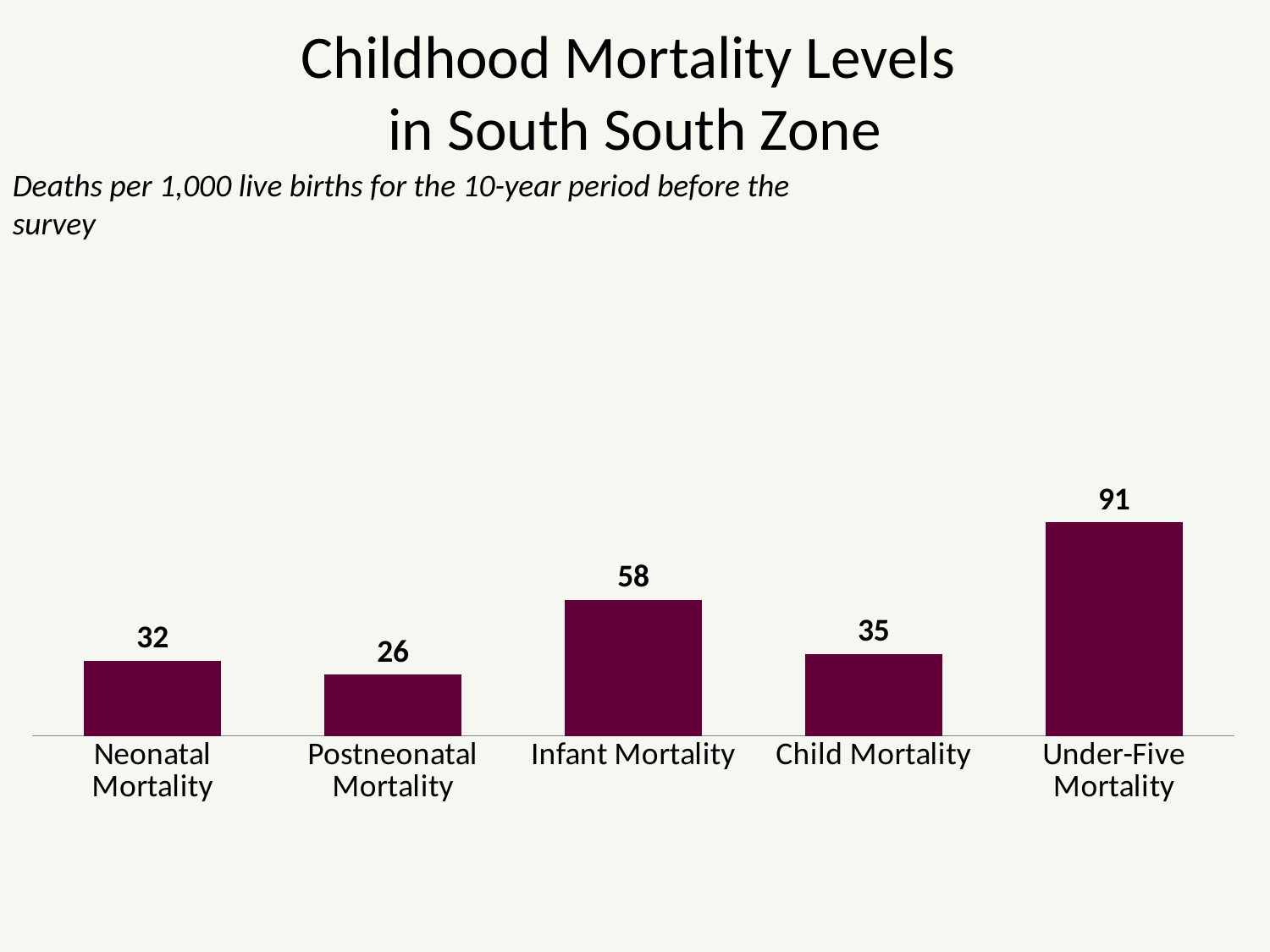

# Childhood Mortality Levels in South South Zone
Deaths per 1,000 live births for the 10-year period before the survey

### Chart

| Category |  |
|---|---|
| Neonatal Mortality | 32.0 |
| Postneonatal Mortality | 26.0 |
| Infant Mortality | 58.0 |
| Child Mortality | 35.0 |
| Under-Five Mortality | 91.0 |